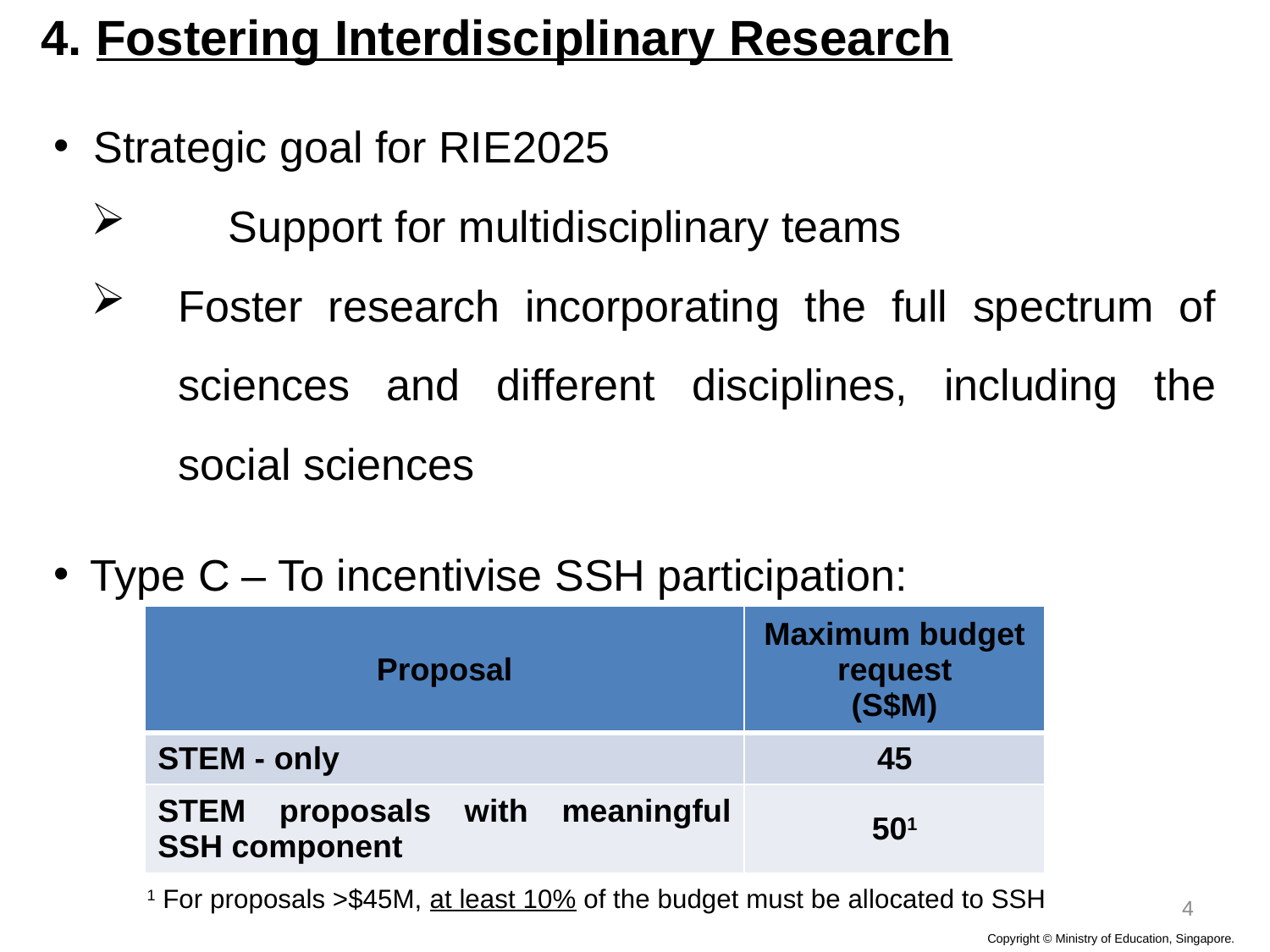

4. Fostering Interdisciplinary Research
Strategic goal for RIE2025
	Support for multidisciplinary teams
Foster research incorporating the full spectrum of sciences and different disciplines, including the social sciences

Type C – To incentivise SSH participation:

| Proposal | Maximum budget request (S$M) |
| --- | --- |
| STEM - only | 45 |
| STEM proposals with meaningful SSH component | 501 |
1 For proposals >$45M, at least 10% of the budget must be allocated to SSH
4